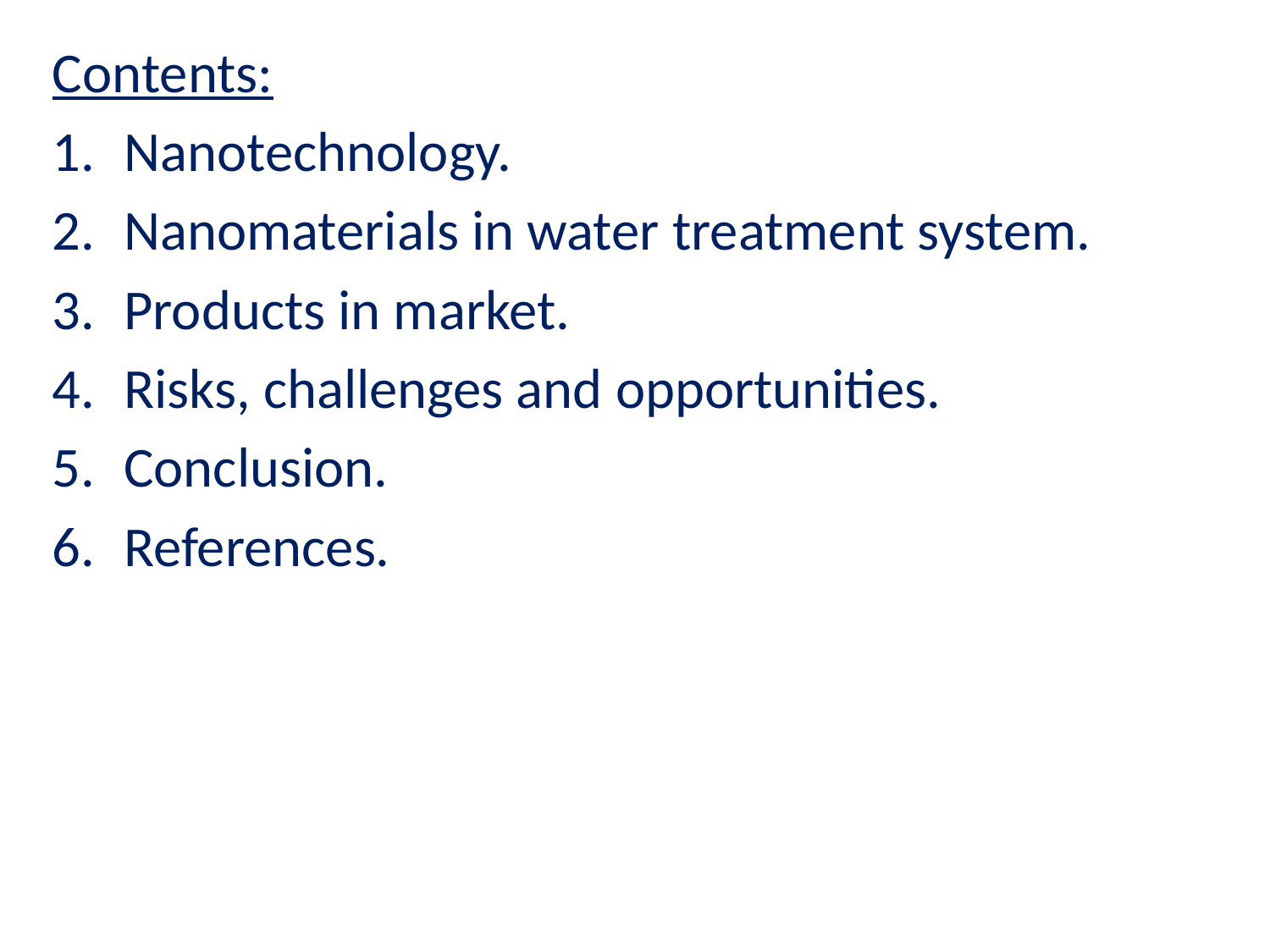

Contents:
Nanotechnology.
Nanomaterials in water treatment system.
Products in market.
Risks, challenges and opportunities.
Conclusion.
References.